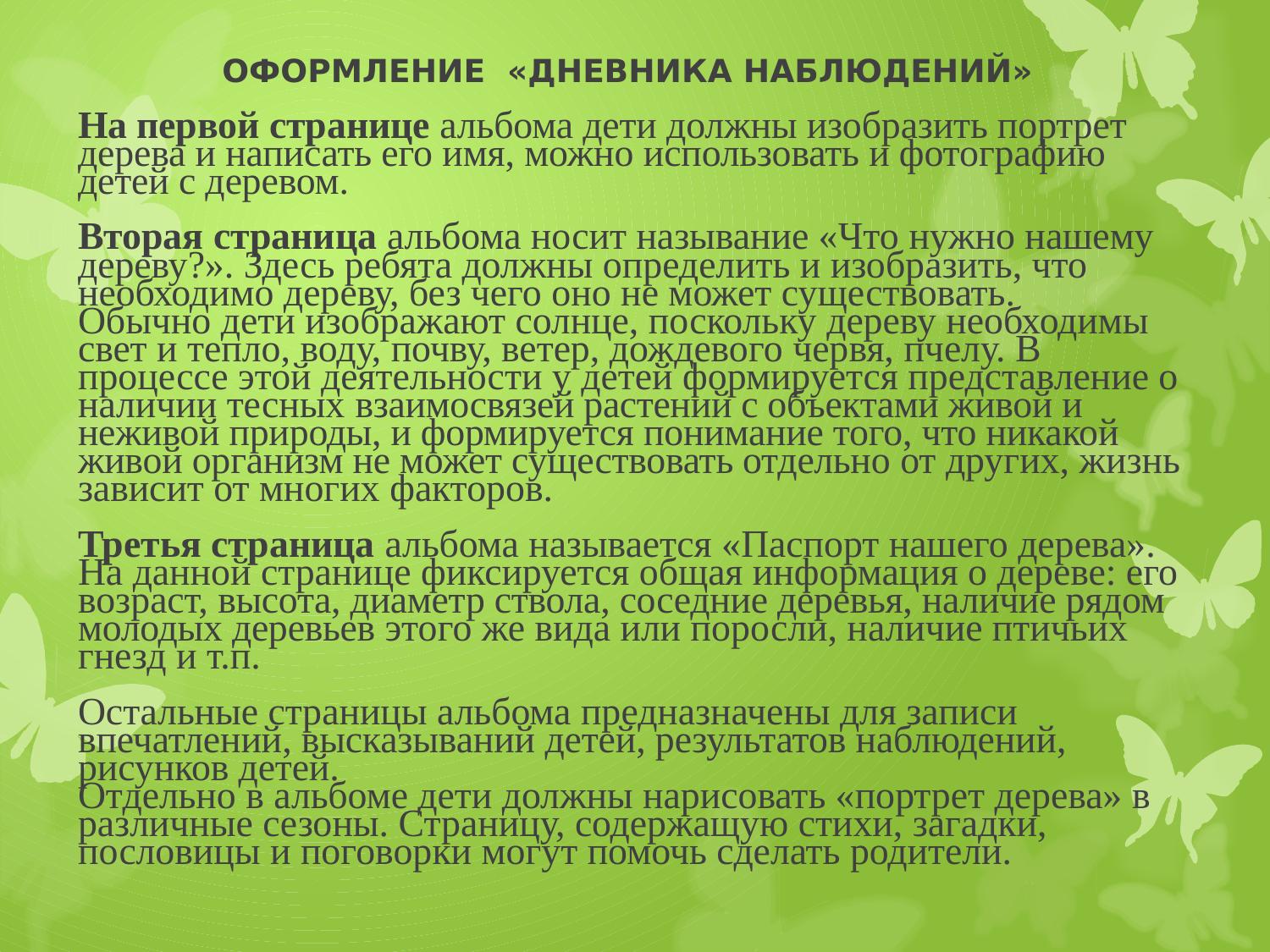

# ОФОРМЛЕНИЕ  «ДНЕВНИКА НАБЛЮДЕНИЙ» На первой странице альбома дети должны изобразить портрет дерева и написать его имя, можно использовать и фотографию детей с деревом. Вторая страница альбома носит называние «Что нужно нашему дереву?». Здесь ребята должны определить и изобразить, что необходимо дереву, без чего оно не может существовать. Обычно дети изображают солнце, поскольку дереву необходимы свет и тепло, воду, почву, ветер, дождевого червя, пчелу. В процессе этой деятельности у детей формируется представление о наличии тесных взаимосвязей растений с объектами живой и неживой природы, и формируется понимание того, что никакой живой организм не может существовать отдельно от других, жизнь зависит от многих факторов. Третья страница альбома называется «Паспорт нашего дерева». На данной странице фиксируется общая информация о дереве: его возраст, высота, диаметр ствола, соседние деревья, наличие рядом молодых деревьев этого же вида или поросли, наличие птичьих гнезд и т.п. Остальные страницы альбома предназначены для записи впечатлений, высказываний детей, результатов наблюдений, рисунков детей. Отдельно в альбоме дети должны нарисовать «портрет дерева» в различные сезоны. Страницу, содержащую стихи, загадки, пословицы и поговорки могут помочь сделать родители.